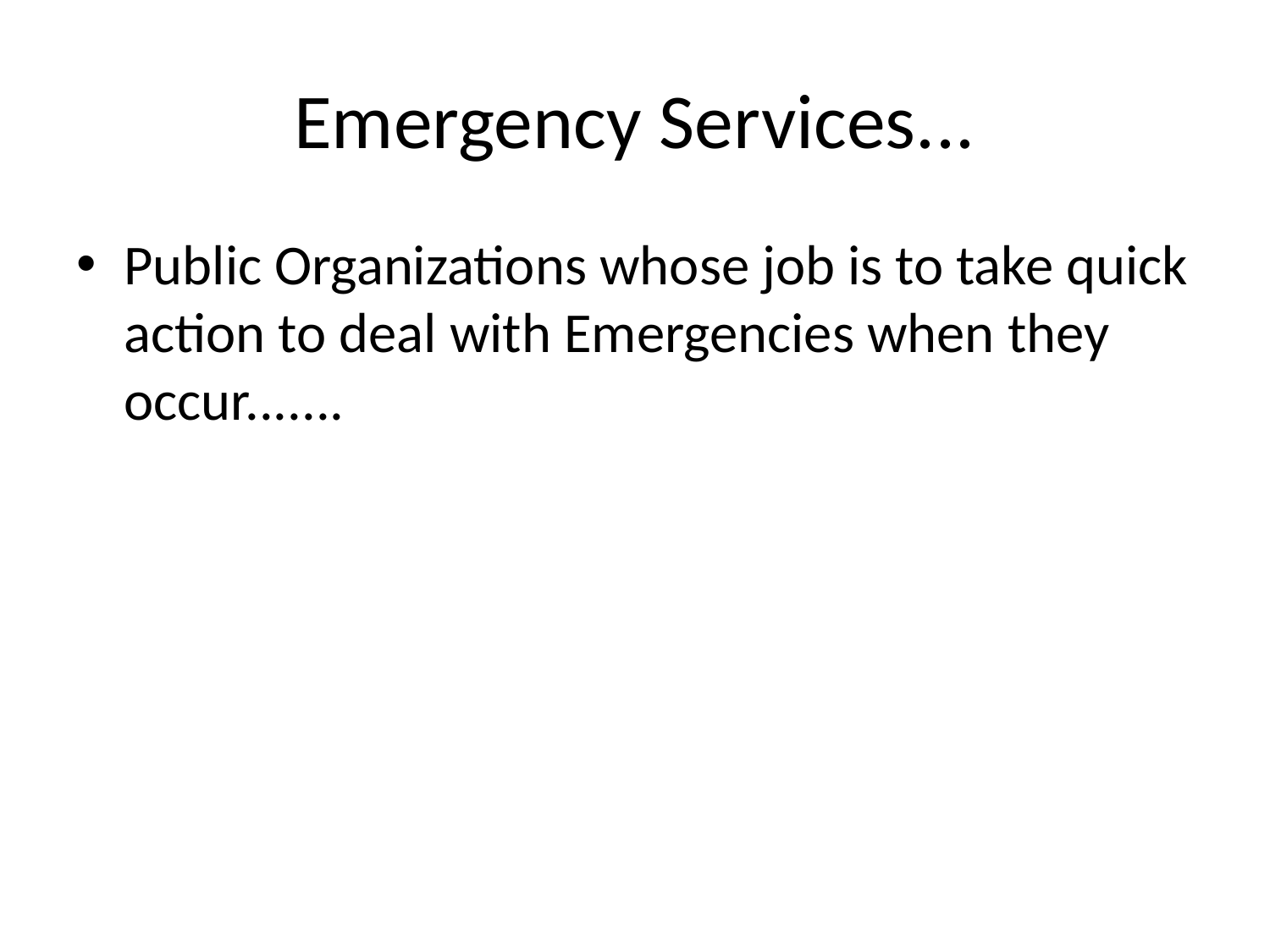

# Emergency Services...
Public Organizations whose job is to take quick action to deal with Emergencies when they occur.......